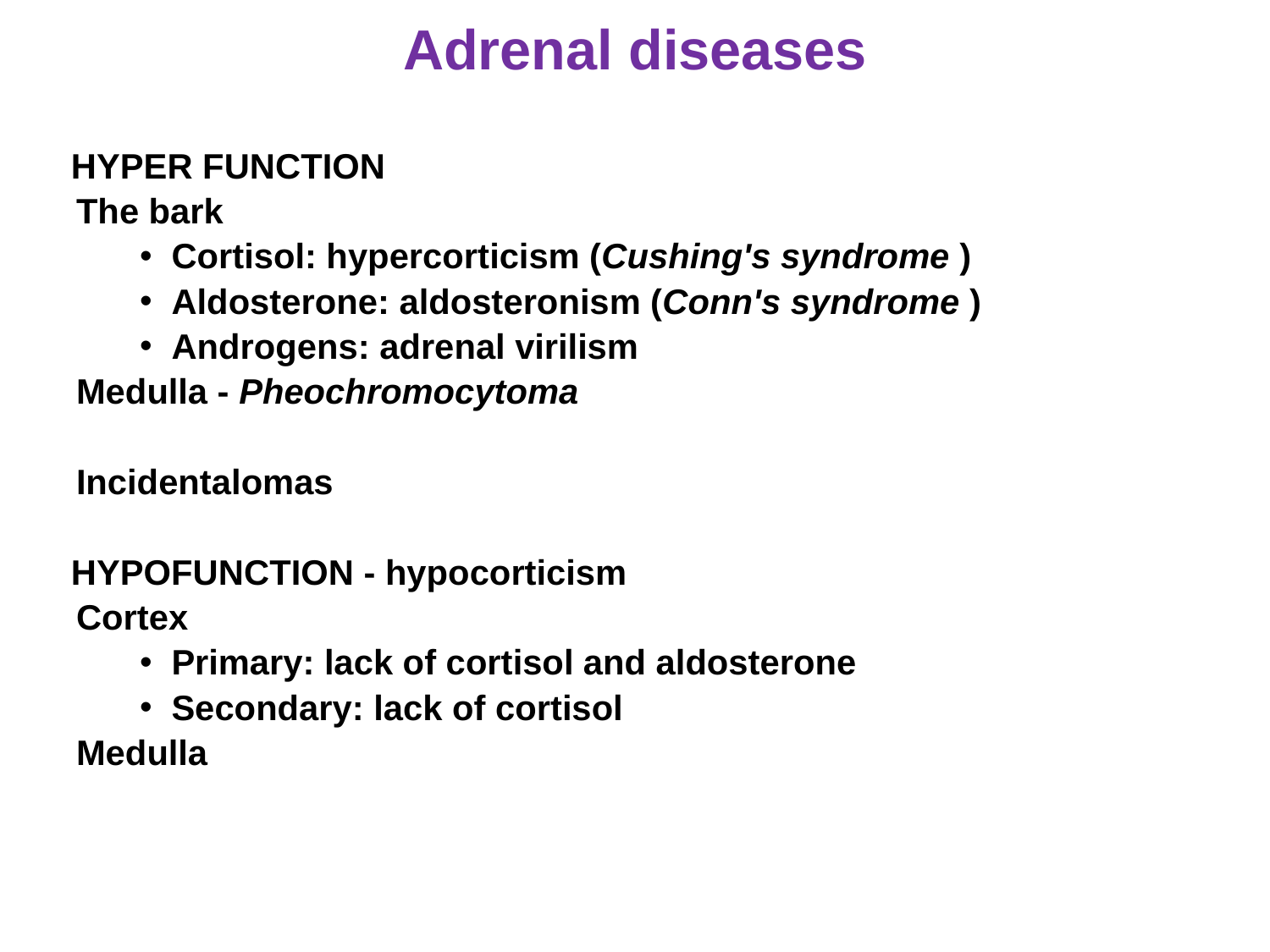

# Adrenal diseases
      HYPER FUNCTION
The bark
Cortisol: hypercorticism (Cushing's syndrome )
Aldosterone: aldosteronism (Conn's syndrome )
Androgens: adrenal virilism
Medulla - Pheochromocytoma

Incidentalomas

      HYPOFUNCTION - hypocorticism
Cortex
Primary: lack of cortisol and aldosterone
Secondary: lack of cortisol
Medulla